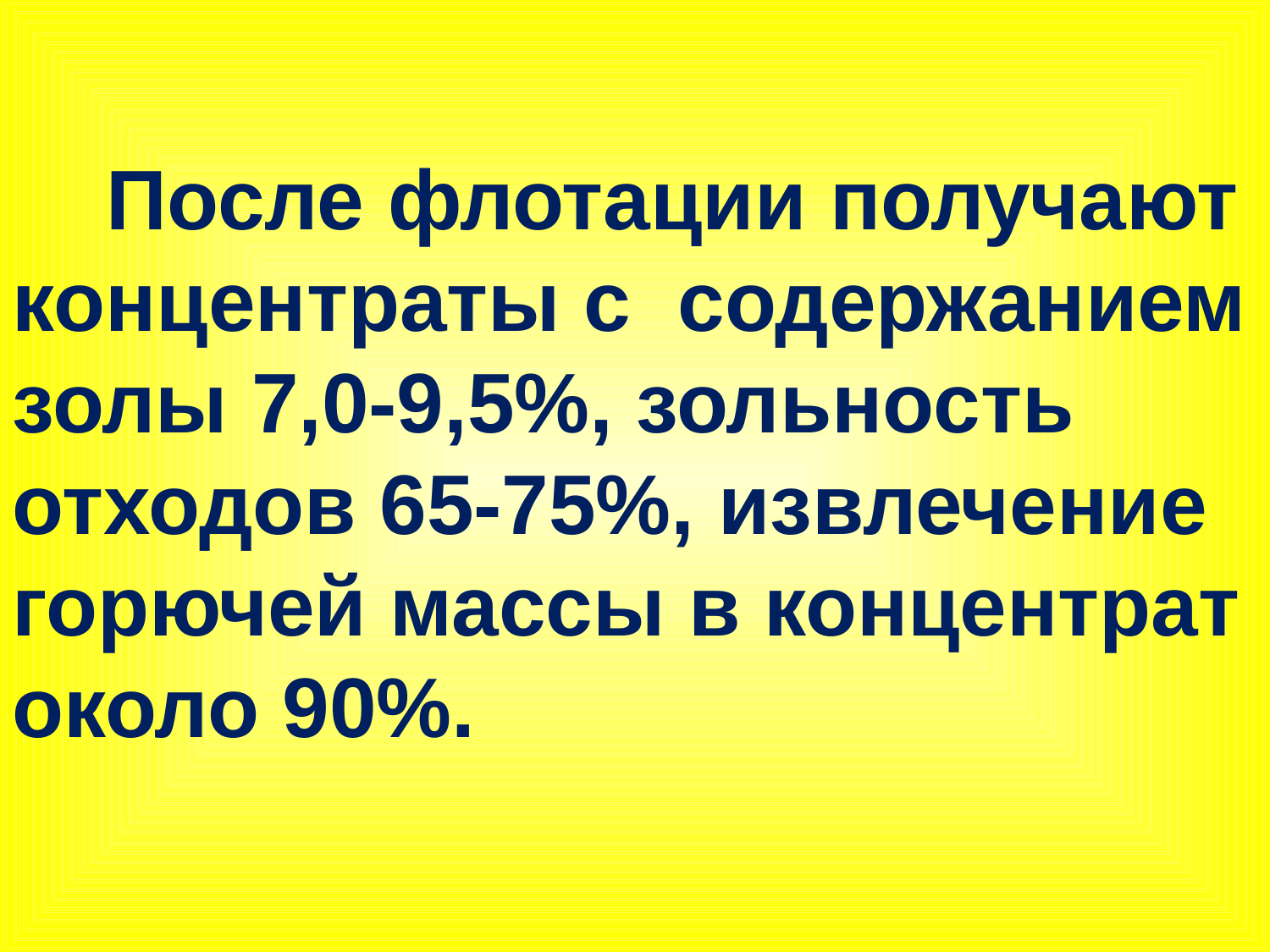

После флотации получают концентраты с  содержанием золы 7,0-9,5%, зольность отходов 65-75%, извлечение горючей массы в концентрат около 90%.